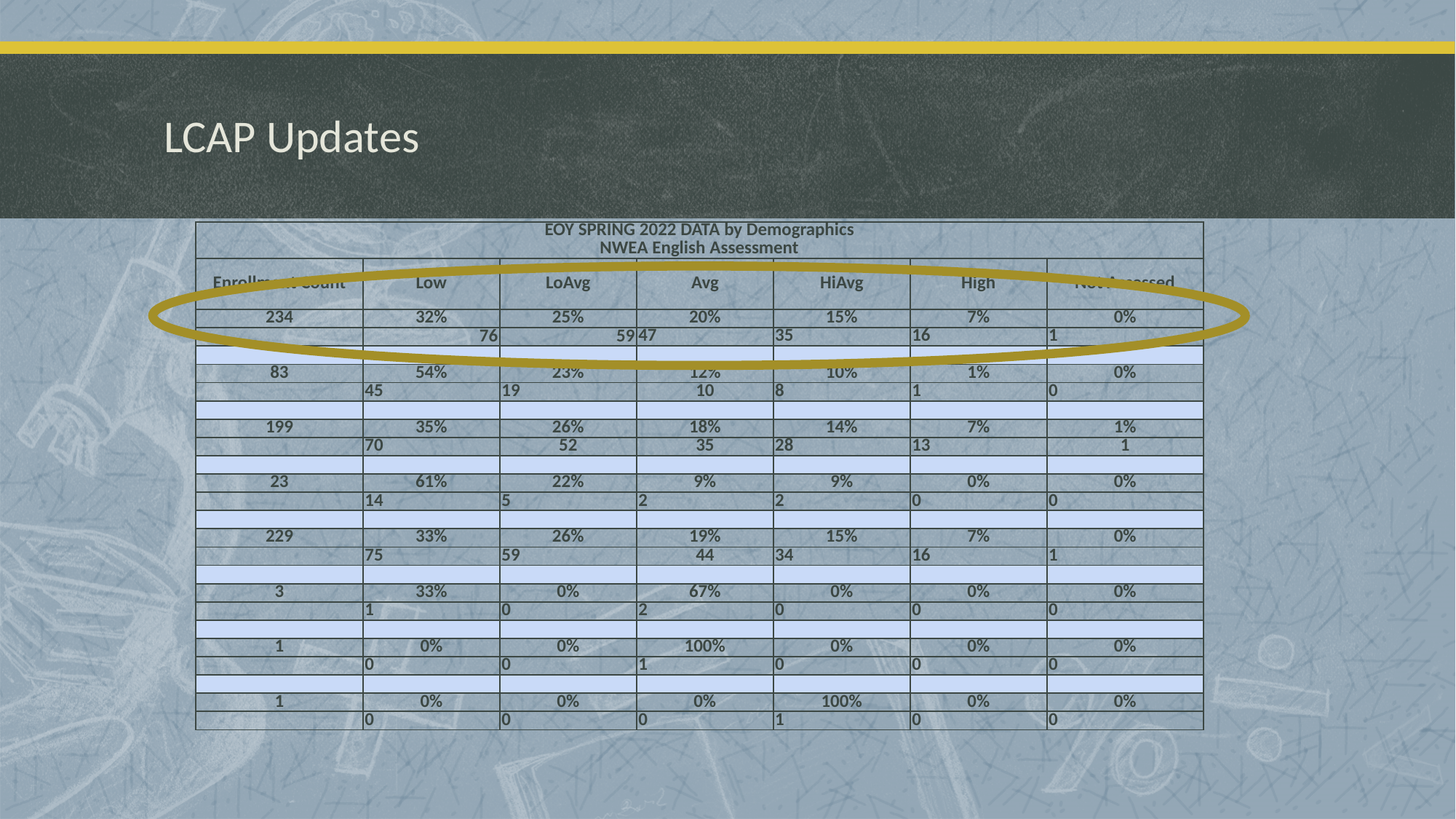

# LCAP Updates
| EOY SPRING 2022 DATA by Demographics NWEA English Assessment |  |  |  |  |  |  |
| --- | --- | --- | --- | --- | --- | --- |
| Enrollment Count | Low | LoAvg | Avg | HiAvg | High | Not Assessed |
| 234 | 32% | 25% | 20% | 15% | 7% | 0% |
|  | 76 | 59 | 47 | 35 | 16 | 1 |
|  |  |  |  |  |  |  |
| 83 | 54% | 23% | 12% | 10% | 1% | 0% |
|  | 45 | 19 | 10 | 8 | 1 | 0 |
|  |  |  |  |  |  |  |
| 199 | 35% | 26% | 18% | 14% | 7% | 1% |
|  | 70 | 52 | 35 | 28 | 13 | 1 |
|  |  |  |  |  |  |  |
| 23 | 61% | 22% | 9% | 9% | 0% | 0% |
|  | 14 | 5 | 2 | 2 | 0 | 0 |
|  |  |  |  |  |  |  |
| 229 | 33% | 26% | 19% | 15% | 7% | 0% |
|  | 75 | 59 | 44 | 34 | 16 | 1 |
|  |  |  |  |  |  |  |
| 3 | 33% | 0% | 67% | 0% | 0% | 0% |
|  | 1 | 0 | 2 | 0 | 0 | 0 |
|  |  |  |  |  |  |  |
| 1 | 0% | 0% | 100% | 0% | 0% | 0% |
|  | 0 | 0 | 1 | 0 | 0 | 0 |
|  |  |  |  |  |  |  |
| 1 | 0% | 0% | 0% | 100% | 0% | 0% |
|  | 0 | 0 | 0 | 1 | 0 | 0 |